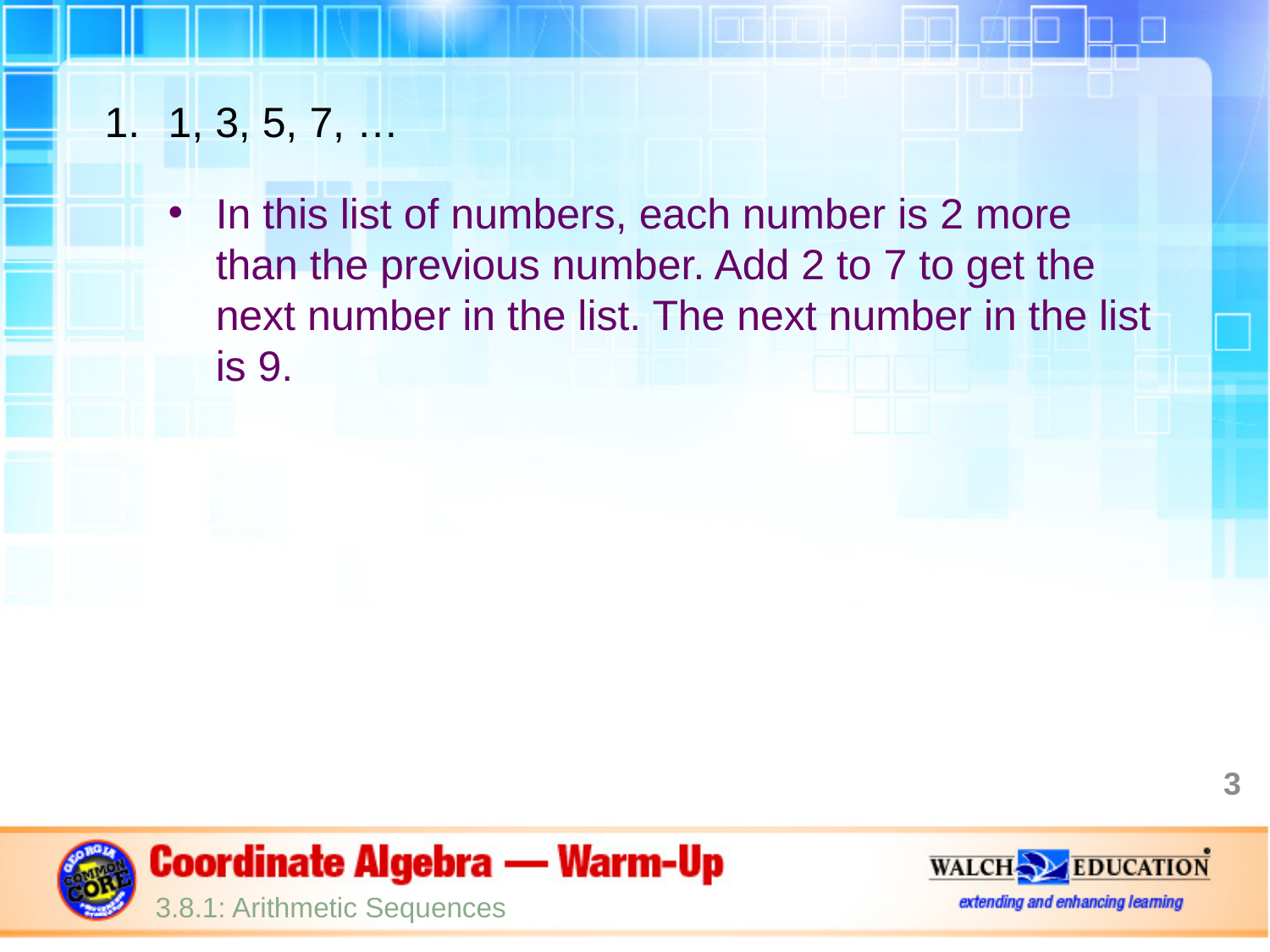

1, 3, 5, 7, …
In this list of numbers, each number is 2 more than the previous number. Add 2 to 7 to get the next number in the list. The next number in the list is 9.

3

3.8.1: Arithmetic Sequences